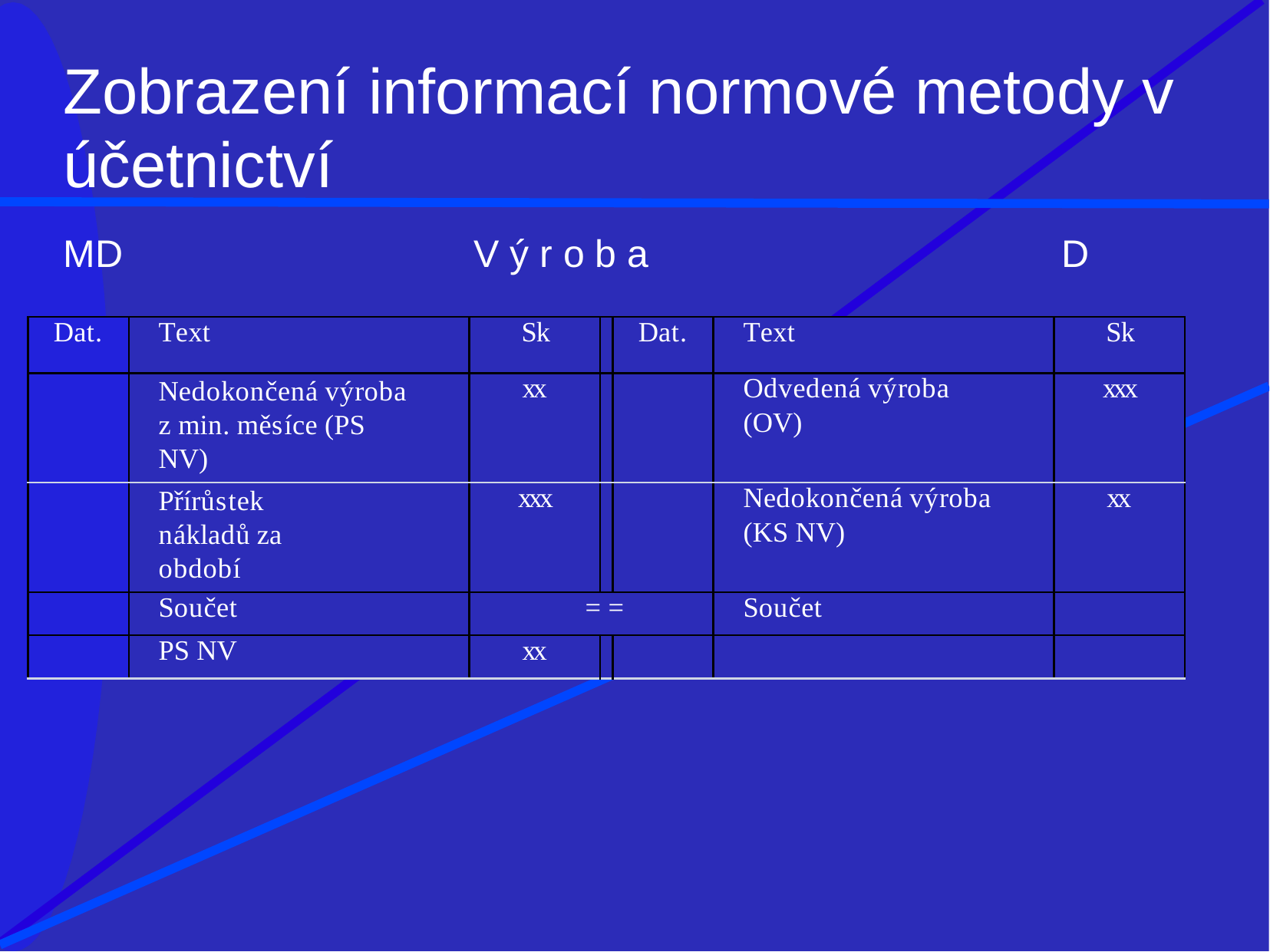

# Zobrazení informací normové metody v
účetnictví
MD	V ý r o b a	D
| Dat. | Text | Sk |  | Dat. | Text | Sk |
| --- | --- | --- | --- | --- | --- | --- |
|  | Nedokončená výroba z min. měsíce (PS NV) | xx |  |  | Odvedená výroba (OV) | xxx |
|  | Přírůstek nákladů za období | xxx |  |  | Nedokončená výroba (KS NV) | xx |
|  | Součet | = = |  |  | Součet |  |
|  | PS NV | xx |  |  |  |  |